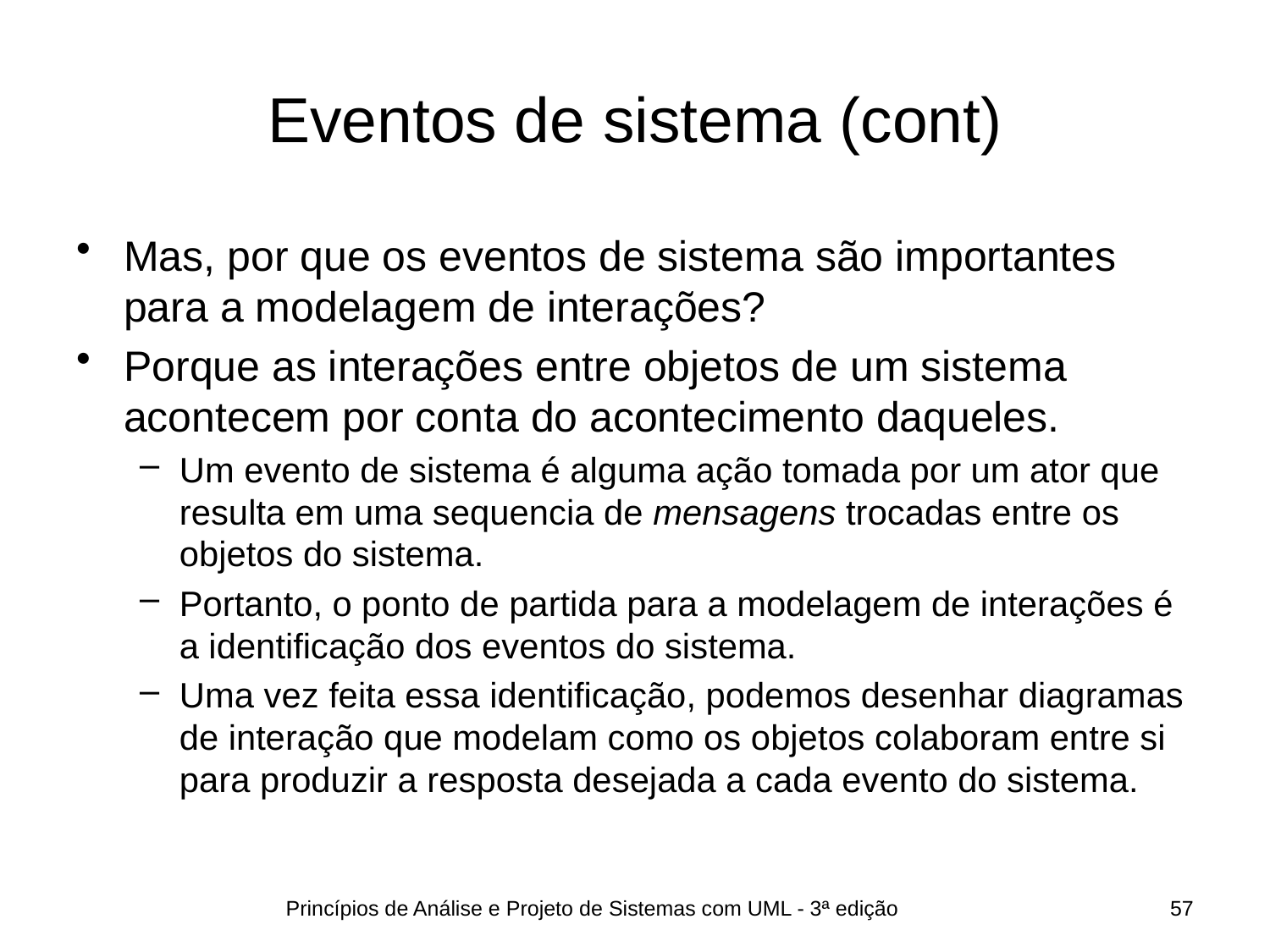

# Eventos de sistema (cont)
Mas, por que os eventos de sistema são importantes para a modelagem de interações?
Porque as interações entre objetos de um sistema acontecem por conta do acontecimento daqueles.
Um evento de sistema é alguma ação tomada por um ator que resulta em uma sequencia de mensagens trocadas entre os objetos do sistema.
Portanto, o ponto de partida para a modelagem de interações é a identificação dos eventos do sistema.
Uma vez feita essa identificação, podemos desenhar diagramas de interação que modelam como os objetos colaboram entre si para produzir a resposta desejada a cada evento do sistema.
Princípios de Análise e Projeto de Sistemas com UML - 3ª edição
57